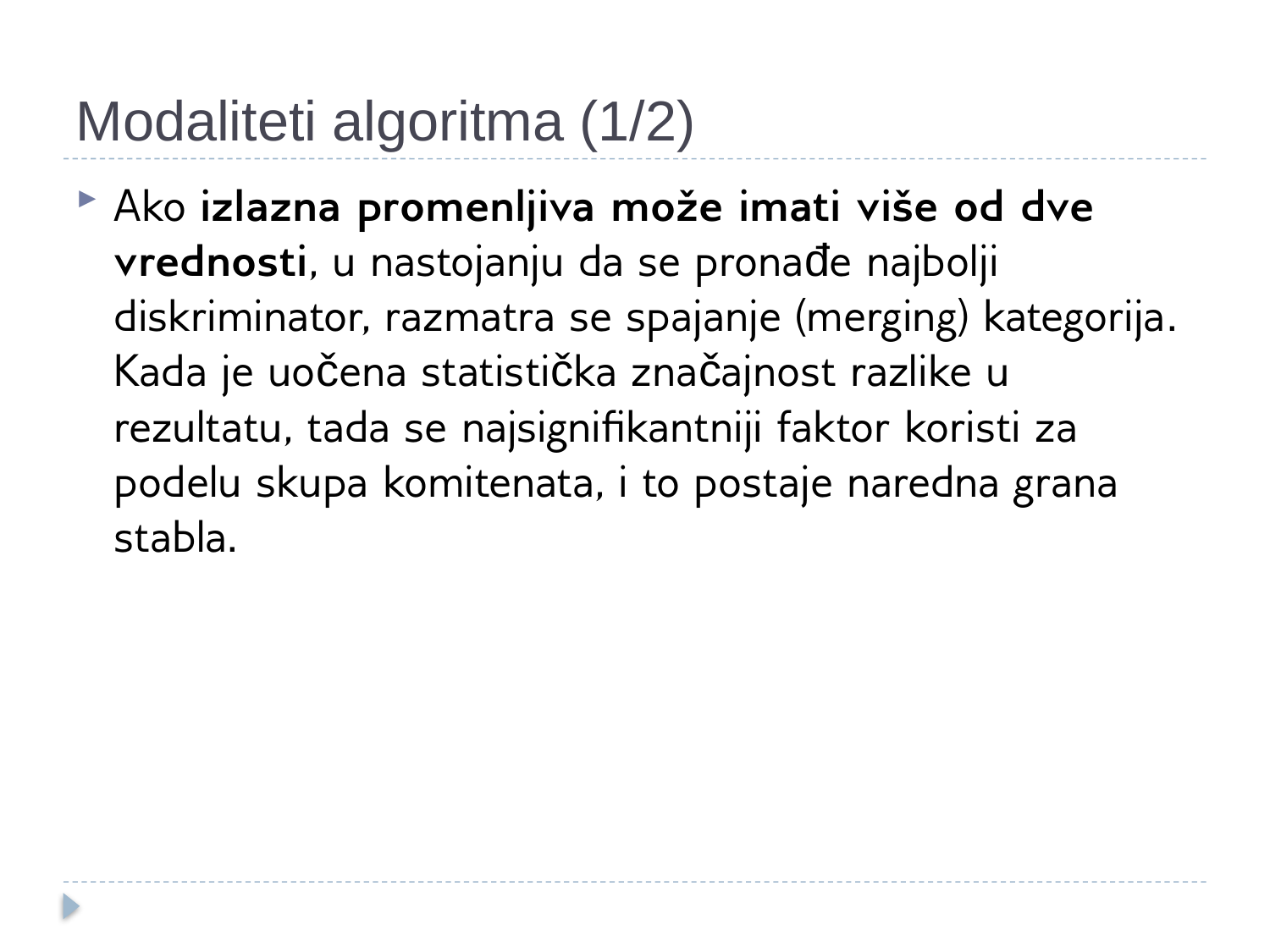

# Modaliteti algoritma (1/2)
Ako izlazna promenljiva može imati više od dve vrednosti, u nastojanju da se pronađe najbolji diskriminator, razmatra se spajanje (merging) kategorija. Kada je uočena statistička značajnost razlike u rezultatu, tada se najsignifikantniji faktor koristi za podelu skupa komitenata, i to postaje naredna grana stabla.